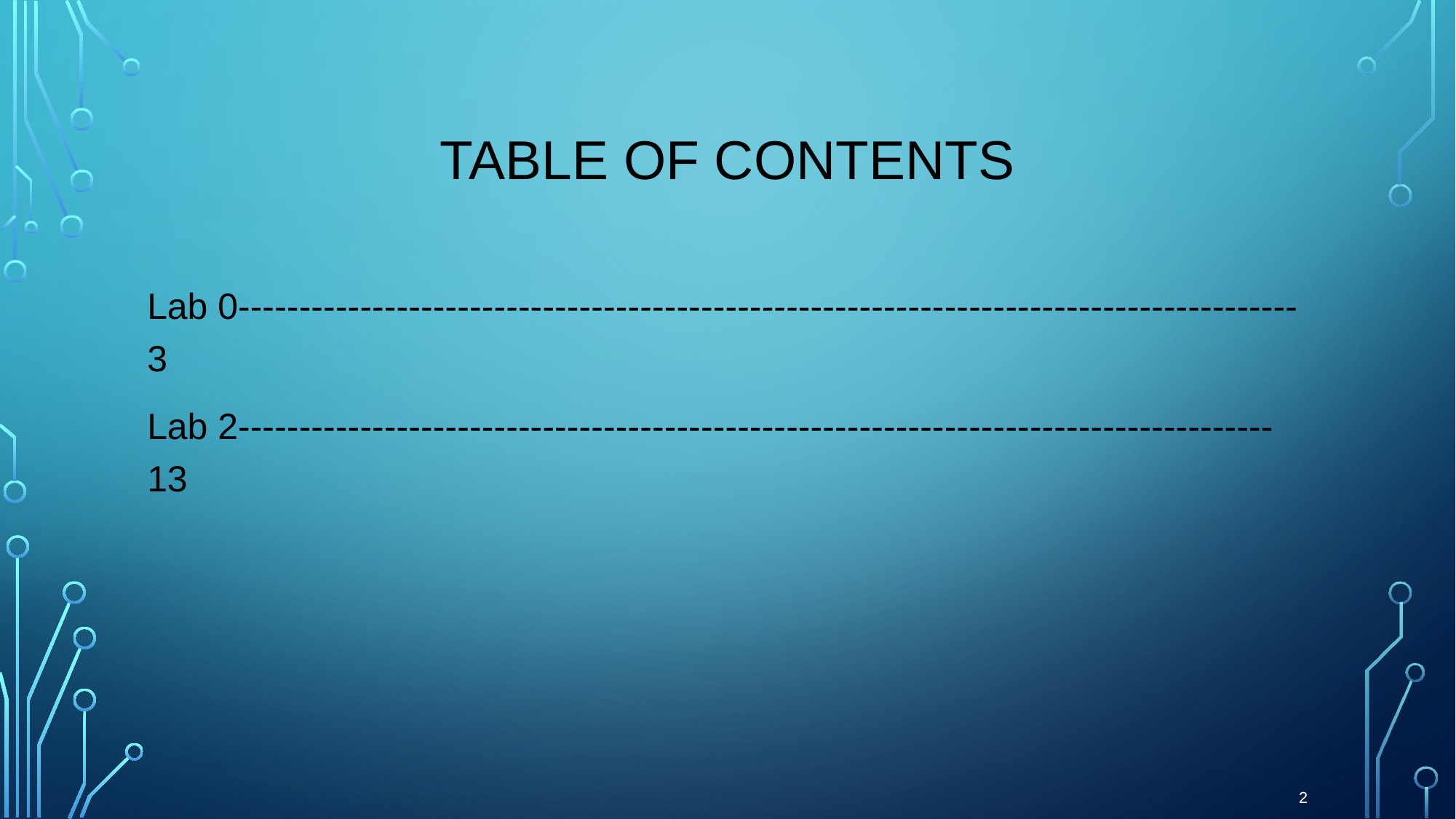

# Table of Contents
Lab 0---------------------------------------------------------------------------------------3
Lab 2-------------------------------------------------------------------------------------13
2